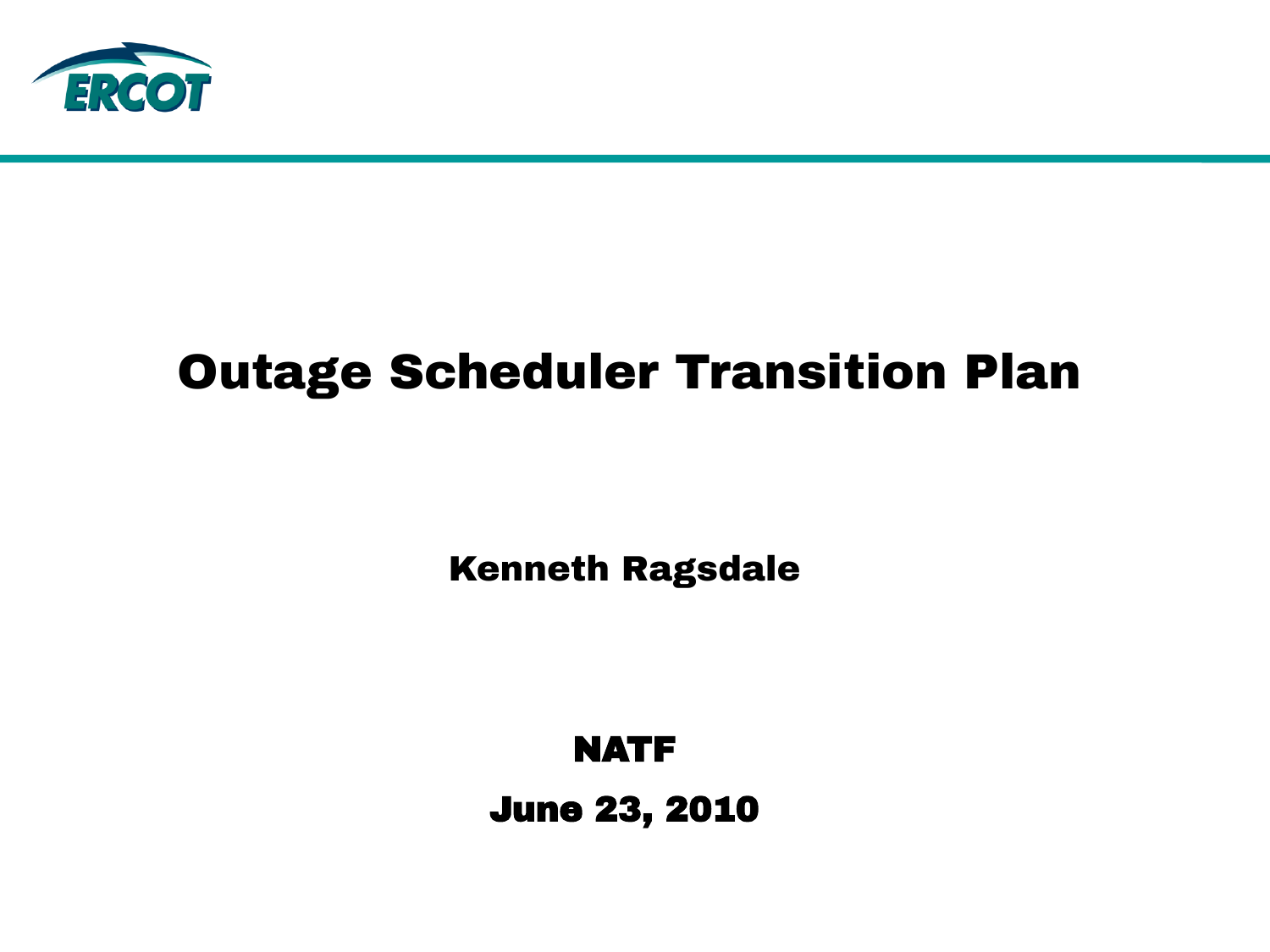

# Outage Scheduler Transition Plan
Kenneth Ragsdale

NATF
June 23, 2010